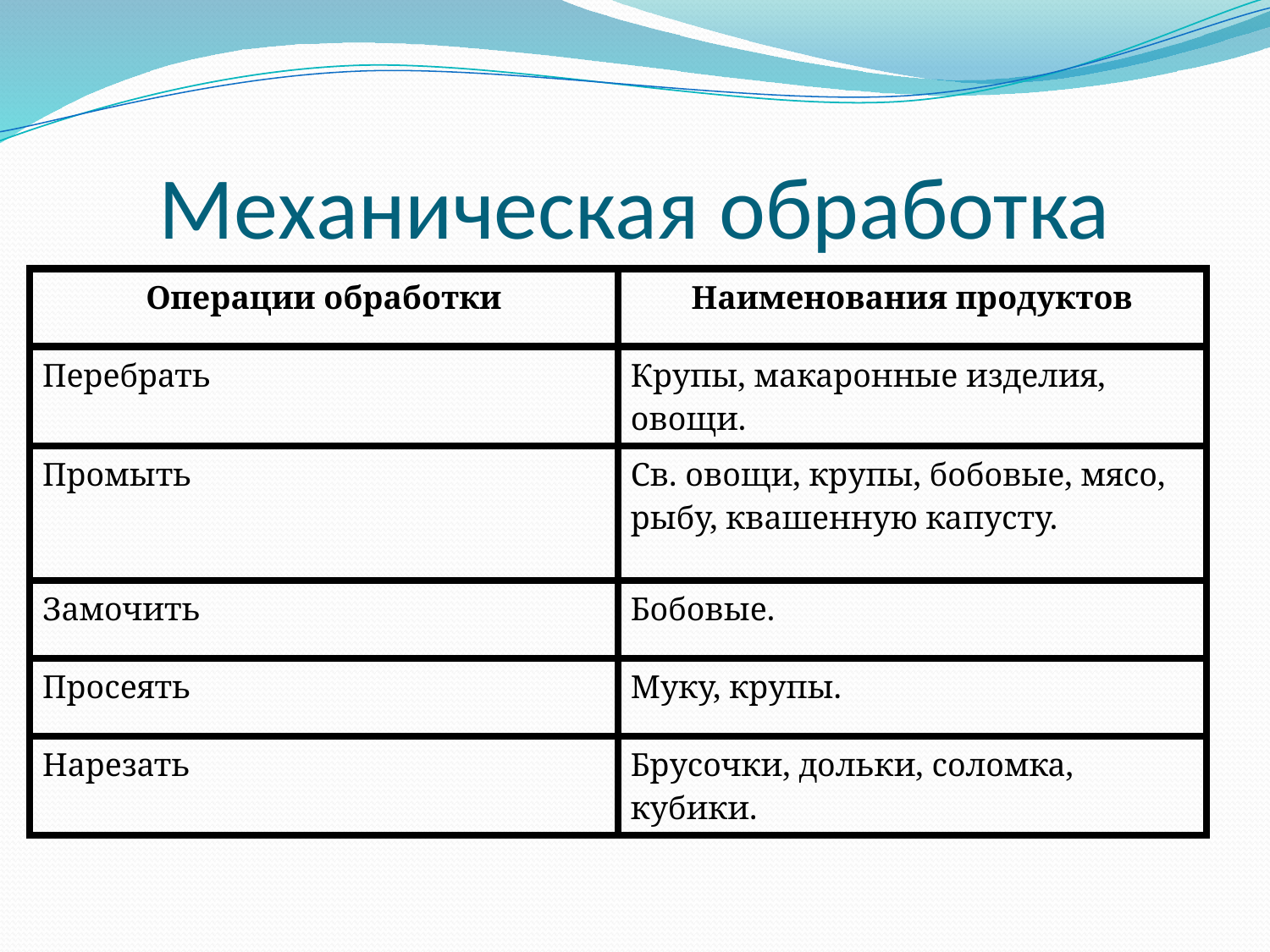

# Механическая обработка
| Операции обработки | Наименования продуктов |
| --- | --- |
| Перебрать | Крупы, макаронные изделия, овощи. |
| Промыть | Св. овощи, крупы, бобовые, мясо, рыбу, квашенную капусту. |
| Замочить | Бобовые. |
| Просеять | Муку, крупы. |
| Нарезать | Брусочки, дольки, соломка, кубики. |